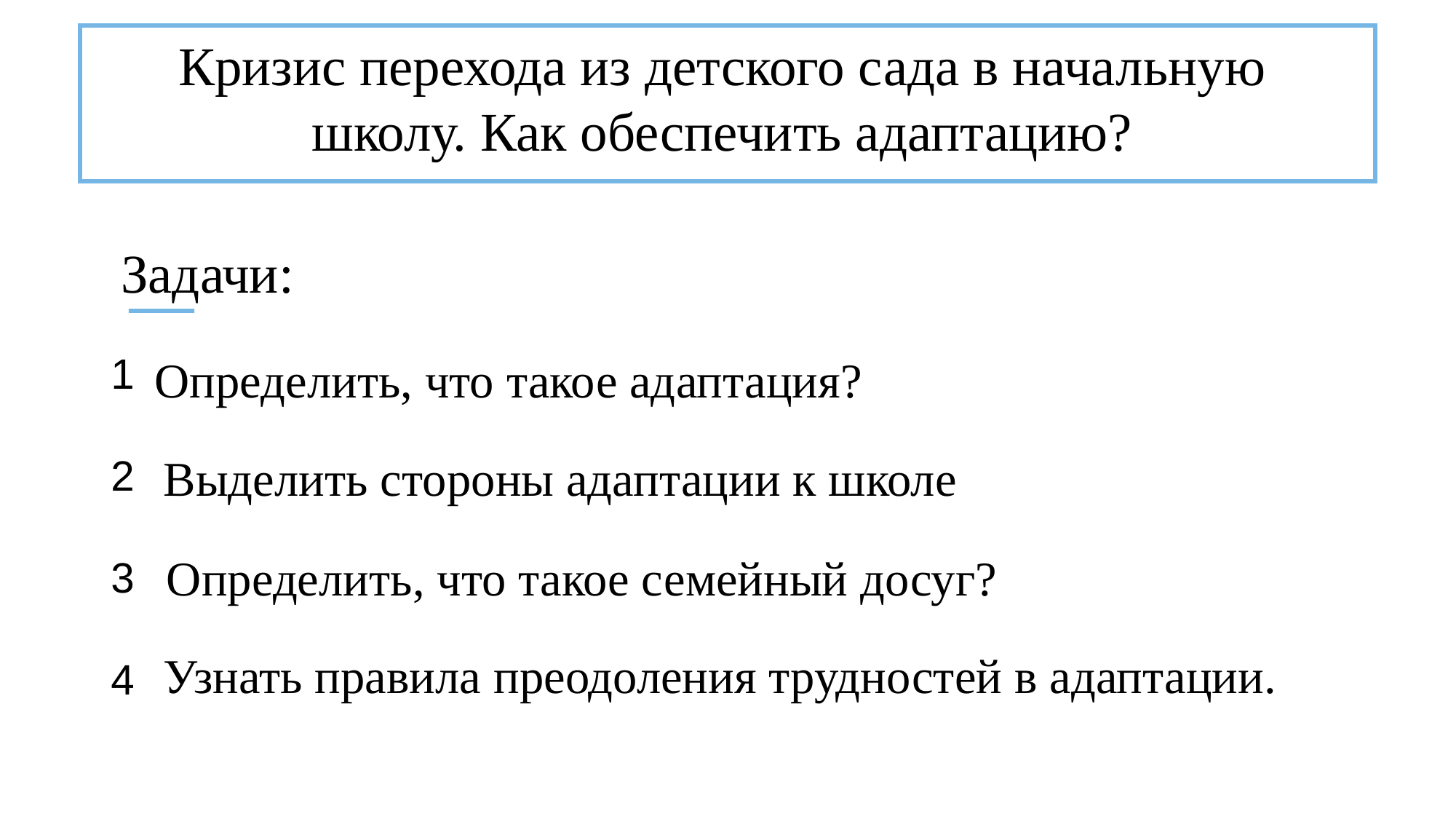

Кризис перехода из детского сада в начальную школу. Как обеспечить адаптацию?
# Задачи:

1

2

3

4
Определить, что такое адаптация?

Выделить стороны адаптации к школе

Определить, что такое семейный досуг?
Узнать правила преодоления трудностей в адаптации.